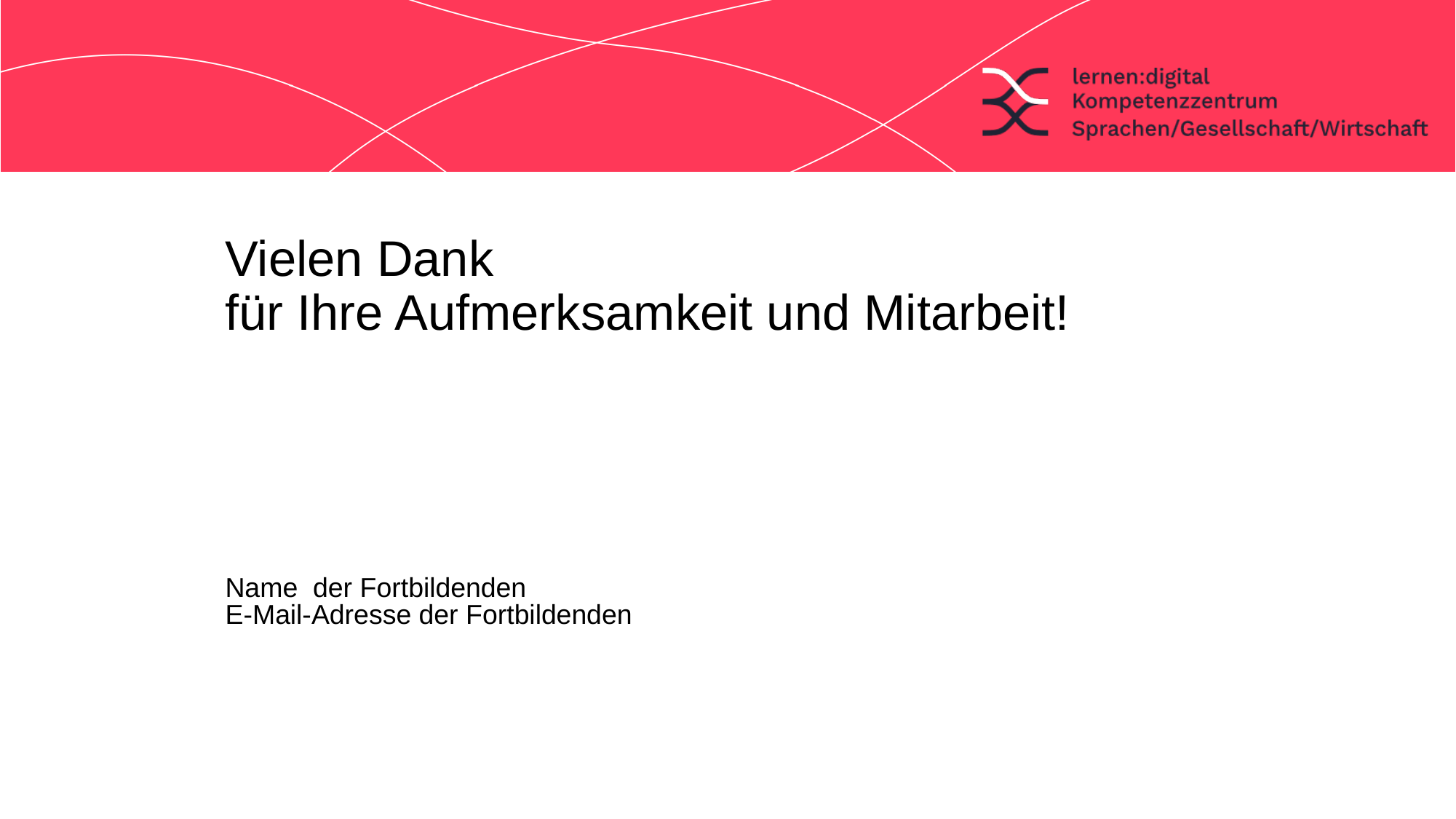

# Vielen Dank für Ihre Aufmerksamkeit und Mitarbeit!
Name  der Fortbildenden
E-Mail-Adresse der Fortbildenden